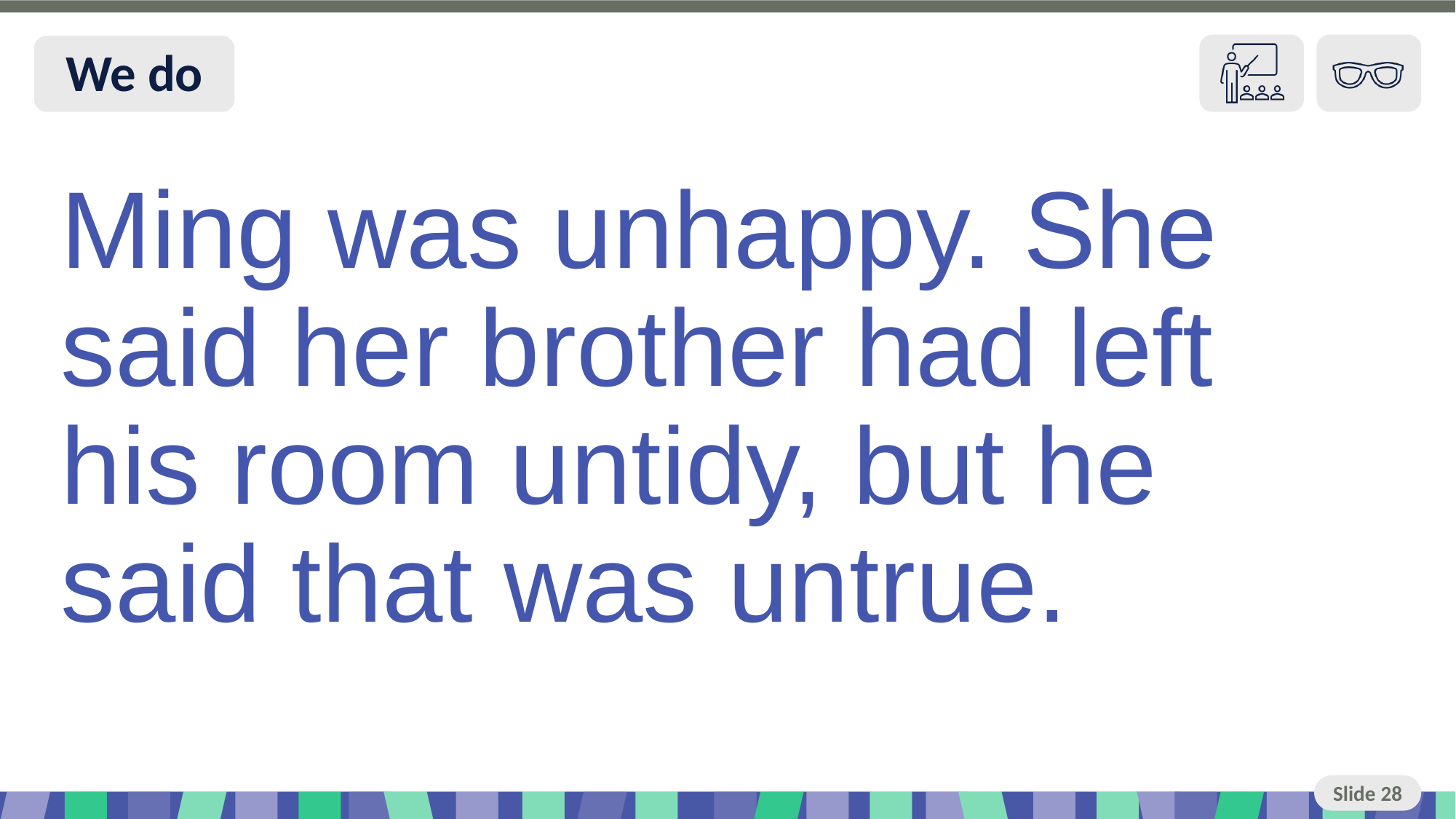

Slide 28 We do
Ming was unhappy. She
said her brother had left
his room untidy, but he
said that was untrue.